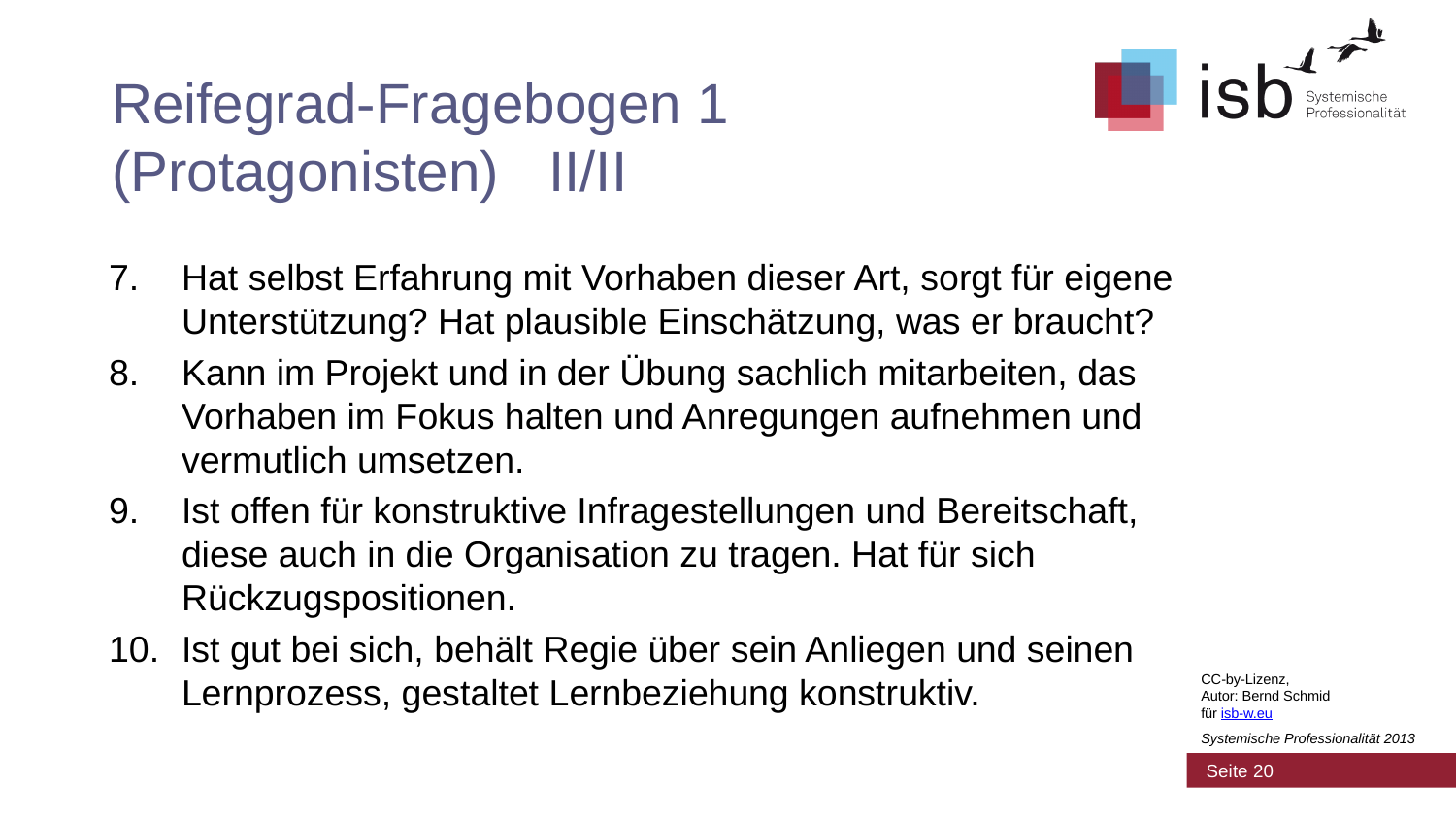

# Reifegrad-Fragebogen 1 (Protagonisten) 	II/II
Hat selbst Erfahrung mit Vorhaben dieser Art, sorgt für eigene Unterstützung? Hat plausible Einschätzung, was er braucht?
Kann im Projekt und in der Übung sachlich mitarbeiten, das Vorhaben im Fokus halten und Anregungen aufnehmen und vermutlich umsetzen.
Ist offen für konstruktive Infragestellungen und Bereitschaft, diese auch in die Organisation zu tragen. Hat für sich Rückzugspositionen.
Ist gut bei sich, behält Regie über sein Anliegen und seinen Lernprozess, gestaltet Lernbeziehung konstruktiv.

CC-by-Lizenz,
Autor: Bernd Schmid
für isb-w.eu
Systemische Professionalität 2013
 Seite 20